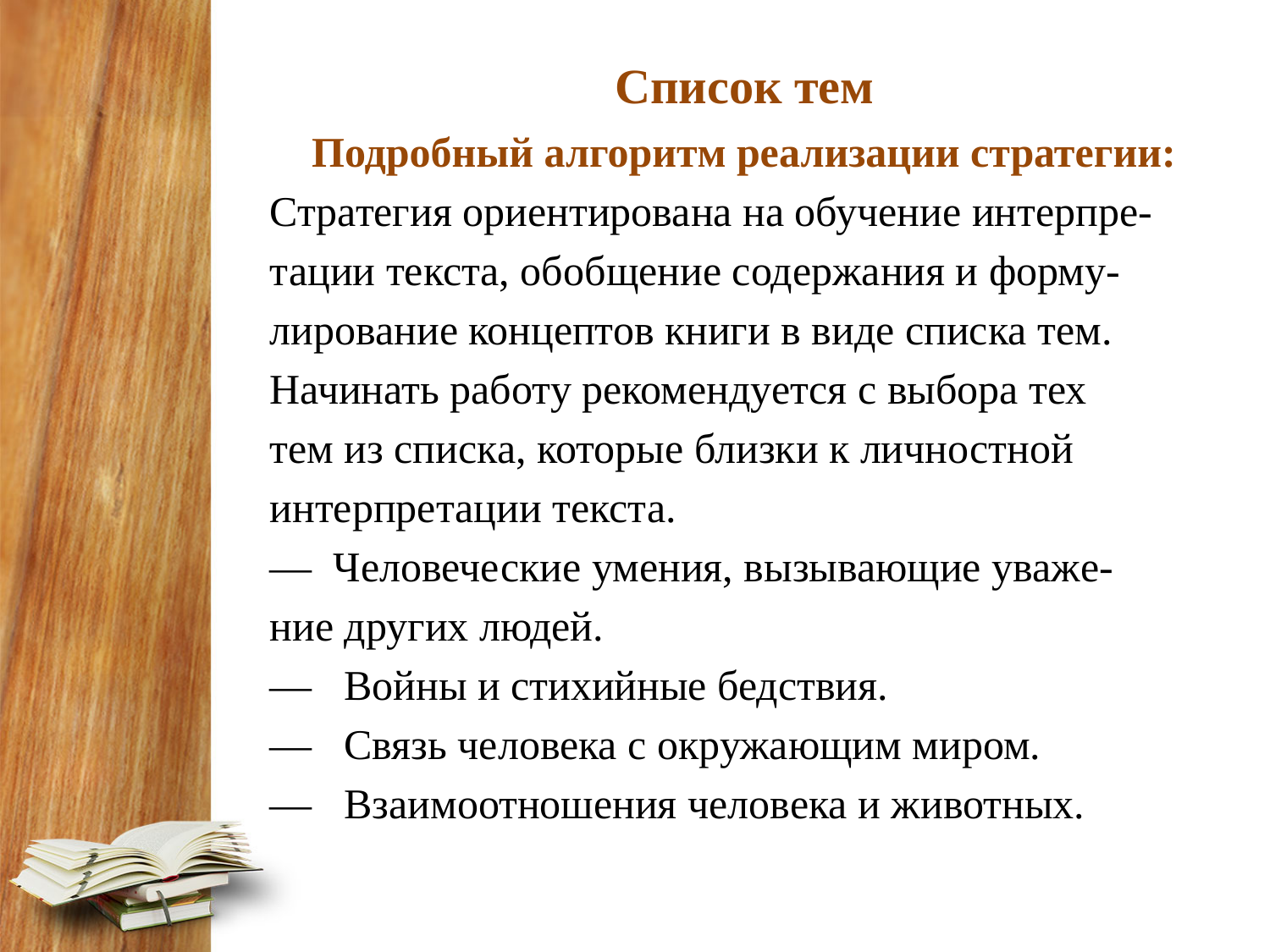

Список тем
Подробный алгоритм реализации стратегии:
Стратегия ориентирована на обучение интерпре-
тации текста, обобщение содержания и форму-
лирование концептов книги в виде списка тем.
Начинать работу рекомендуется с выбора тех
тем из списка, которые близки к личностной
интерпретации текста.
—  Человеческие умения, вызывающие уваже-
ние других людей.
—   Войны и стихийные бедствия.
—   Связь человека с окружающим миром.
—   Взаимоотношения человека и животных.